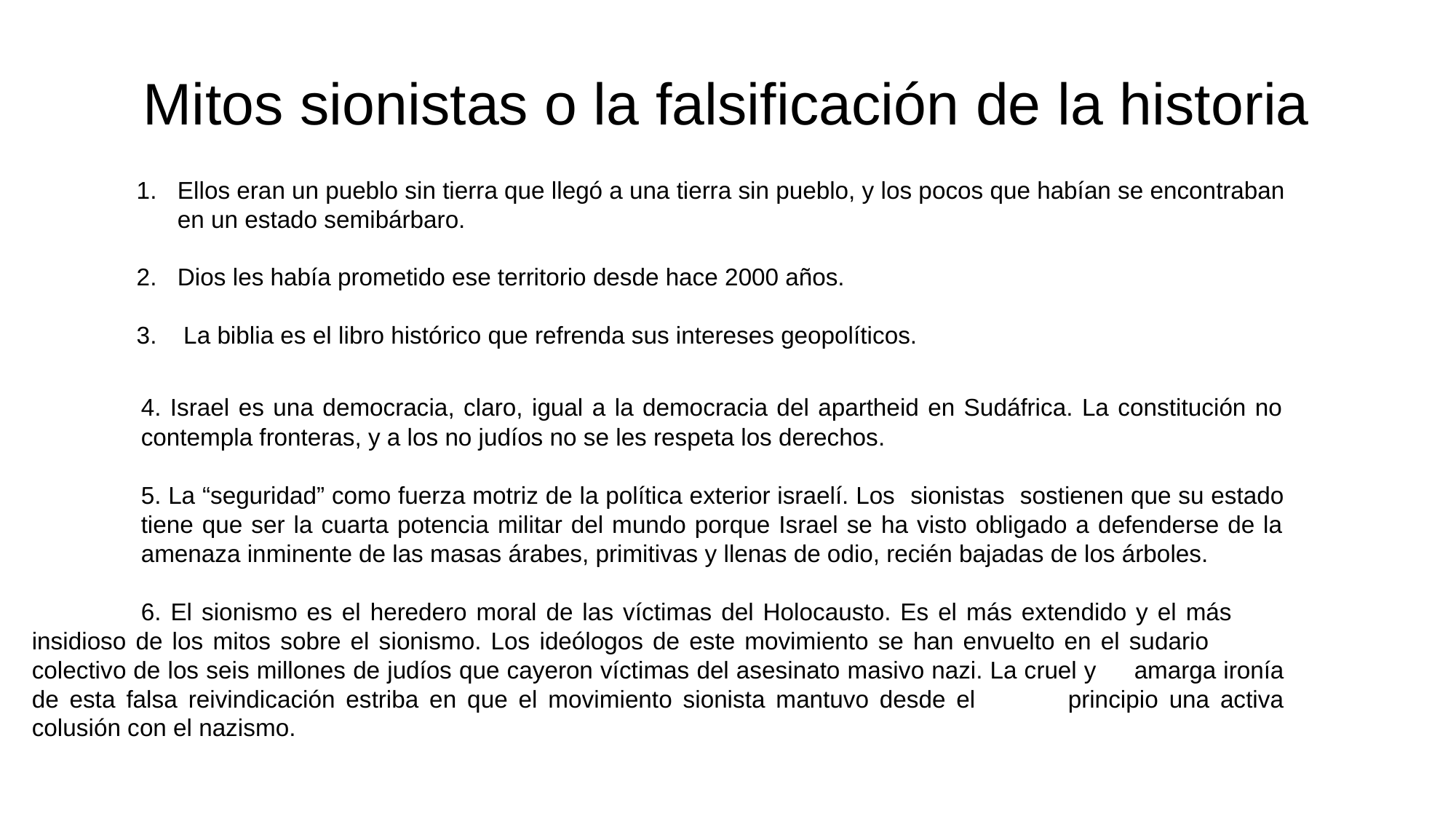

# Mitos sionistas o la falsificación de la historia
Ellos eran un pueblo sin tierra que llegó a una tierra sin pueblo, y los pocos que habían se encontraban en un estado semibárbaro.

Dios les había prometido ese territorio desde hace 2000 años.

3.    La biblia es el libro histórico que refrenda sus intereses geopolíticos.
	4. Israel es una democracia, claro, igual a la democracia del apartheid en Sudáfrica. La constitución no 	contempla fronteras, y a los no judíos no se les respeta los derechos.

	5. La “seguridad” como fuerza motriz de la política exterior israelí. Los 	sionistas 	sostienen que su estado 	tiene que ser la cuarta potencia militar del mundo porque Israel se ha visto obligado a defenderse de la 	amenaza inminente de las masas árabes, primitivas y llenas de odio, recién bajadas de los árboles.

	6. El sionismo es el heredero moral de las víctimas del Holocausto. Es el más extendido y el más 	insidioso de los mitos sobre el sionismo. Los ideólogos de este movimiento se han envuelto en el sudario 	colectivo de los seis millones de judíos que cayeron víctimas del asesinato masivo nazi. La cruel y 	amarga ironía de esta falsa reivindicación estriba en que el movimiento sionista mantuvo desde el 	principio una activa colusión con el nazismo.